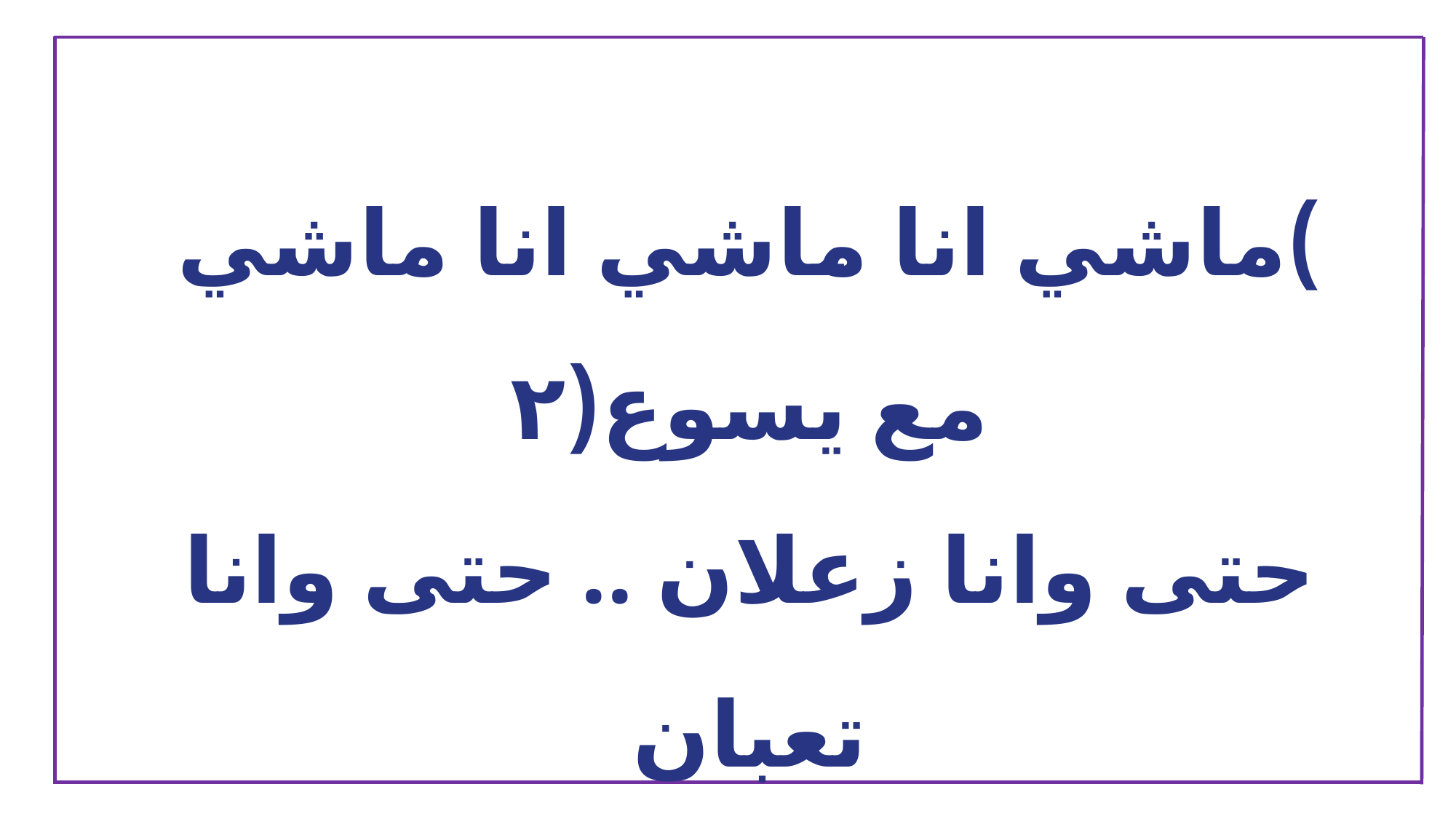

)ماشي انا ماشي انا ماشي مع يسوع(٢
حتى وانا زعلان .. حتى وانا تعبان
ماشي انا ماشي انا ماشي مع يسوع